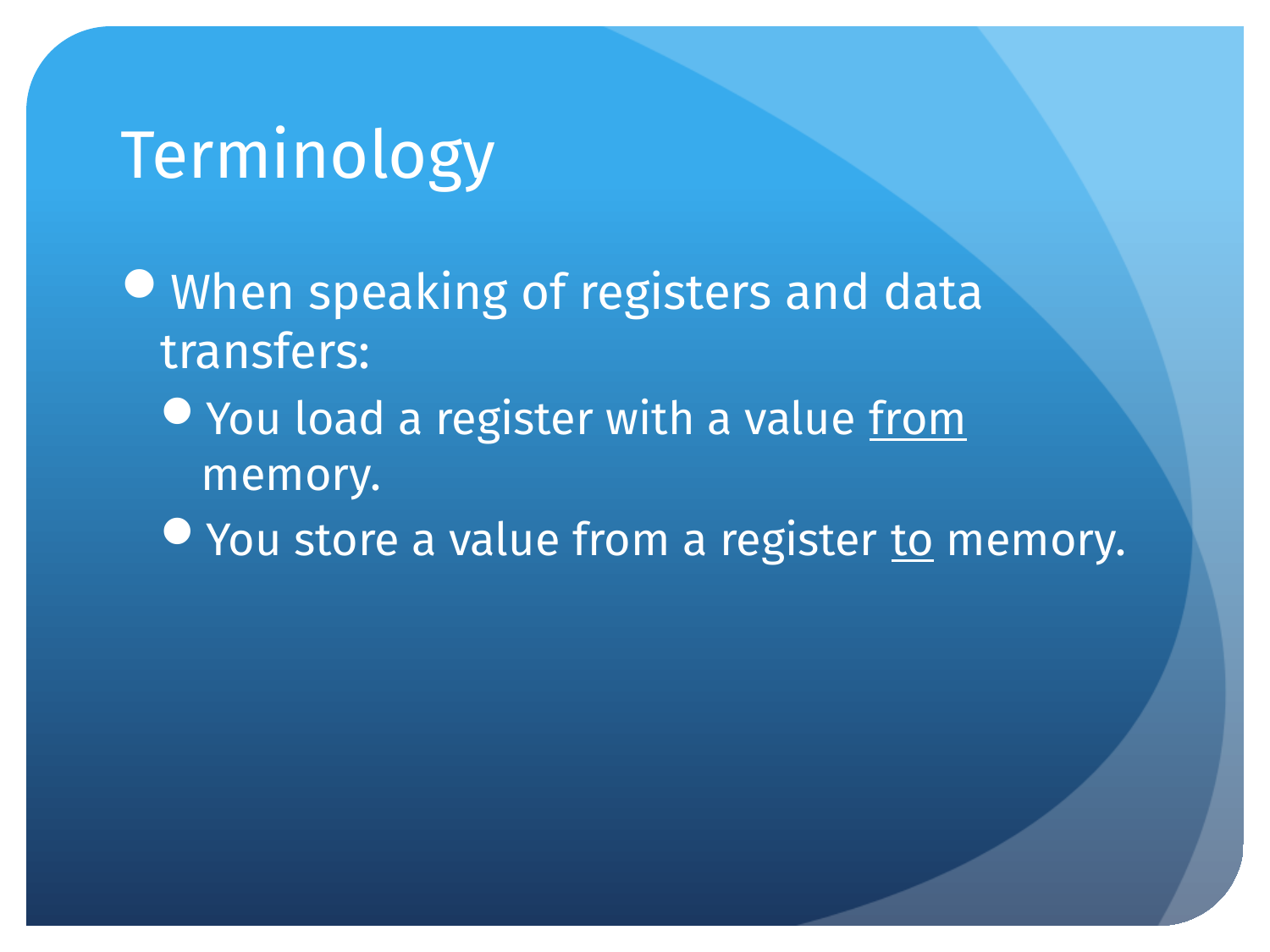

# Terminology
When speaking of registers and data transfers:
You load a register with a value from memory.
You store a value from a register to memory.